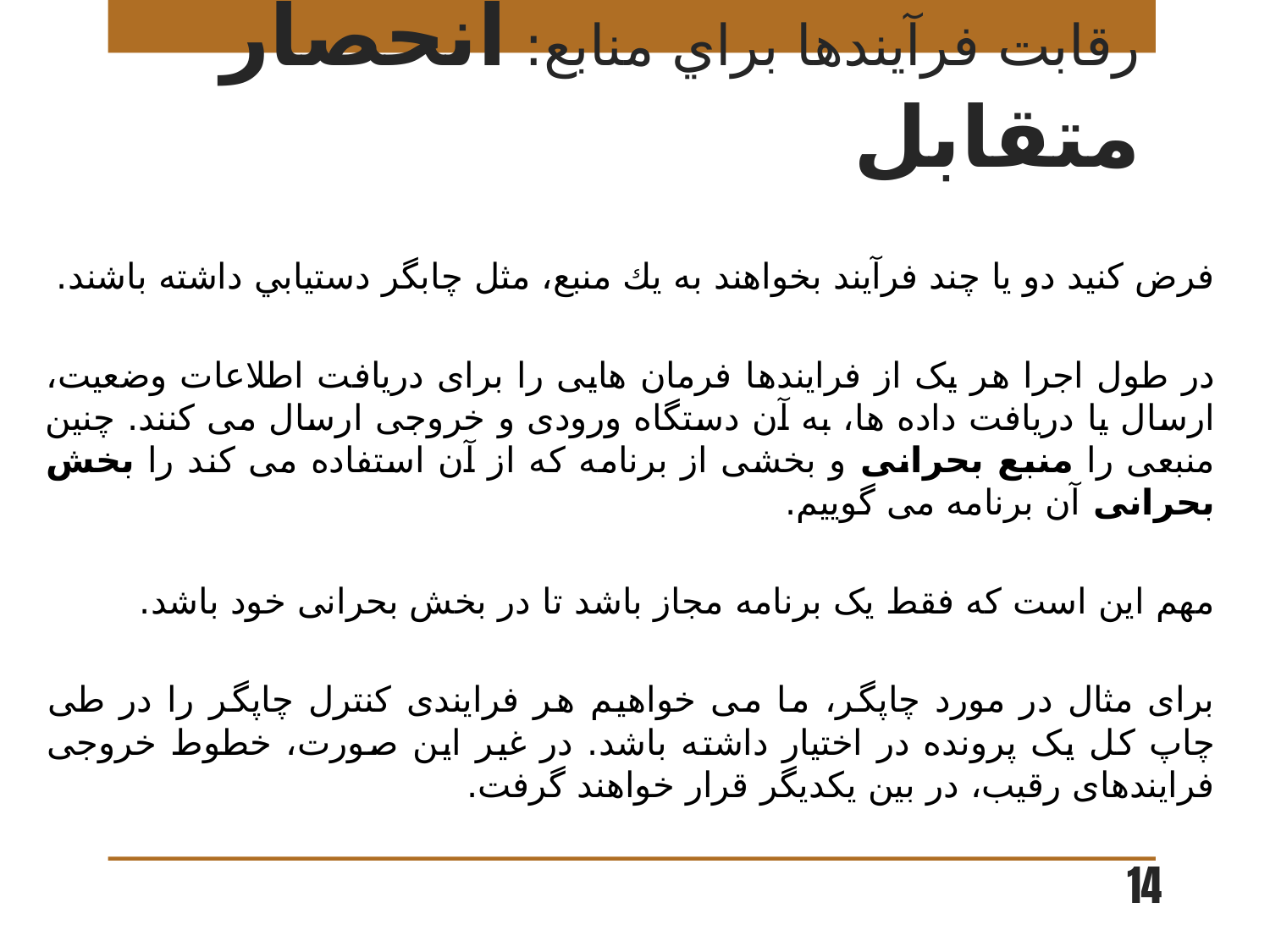

# رقابت فرآيندها براي منابع: انحصار متقابل
فرض كنيد دو يا چند فرآيند بخواهند به يك منبع، مثل چابگر دستيابي داشته باشند.

در طول اجرا هر یک از فرایندها فرمان هایی را برای دریافت اطلاعات وضعیت، ارسال یا دریافت داده ها، به آن دستگاه ورودی و خروجی ارسال می کنند. چنین منبعی را منبع بحرانی و بخشی از برنامه که از آن استفاده می کند را بخش بحرانی آن برنامه می گوییم.

مهم این است که فقط یک برنامه مجاز باشد تا در بخش بحرانی خود باشد.

برای مثال در مورد چاپگر، ما می خواهیم هر فرایندی کنترل چاپگر را در طی چاپ کل یک پرونده در اختیار داشته باشد. در غیر این صورت، خطوط خروجی فرایندهای رقیب، در بین یکدیگر قرار خواهند گرفت.
14